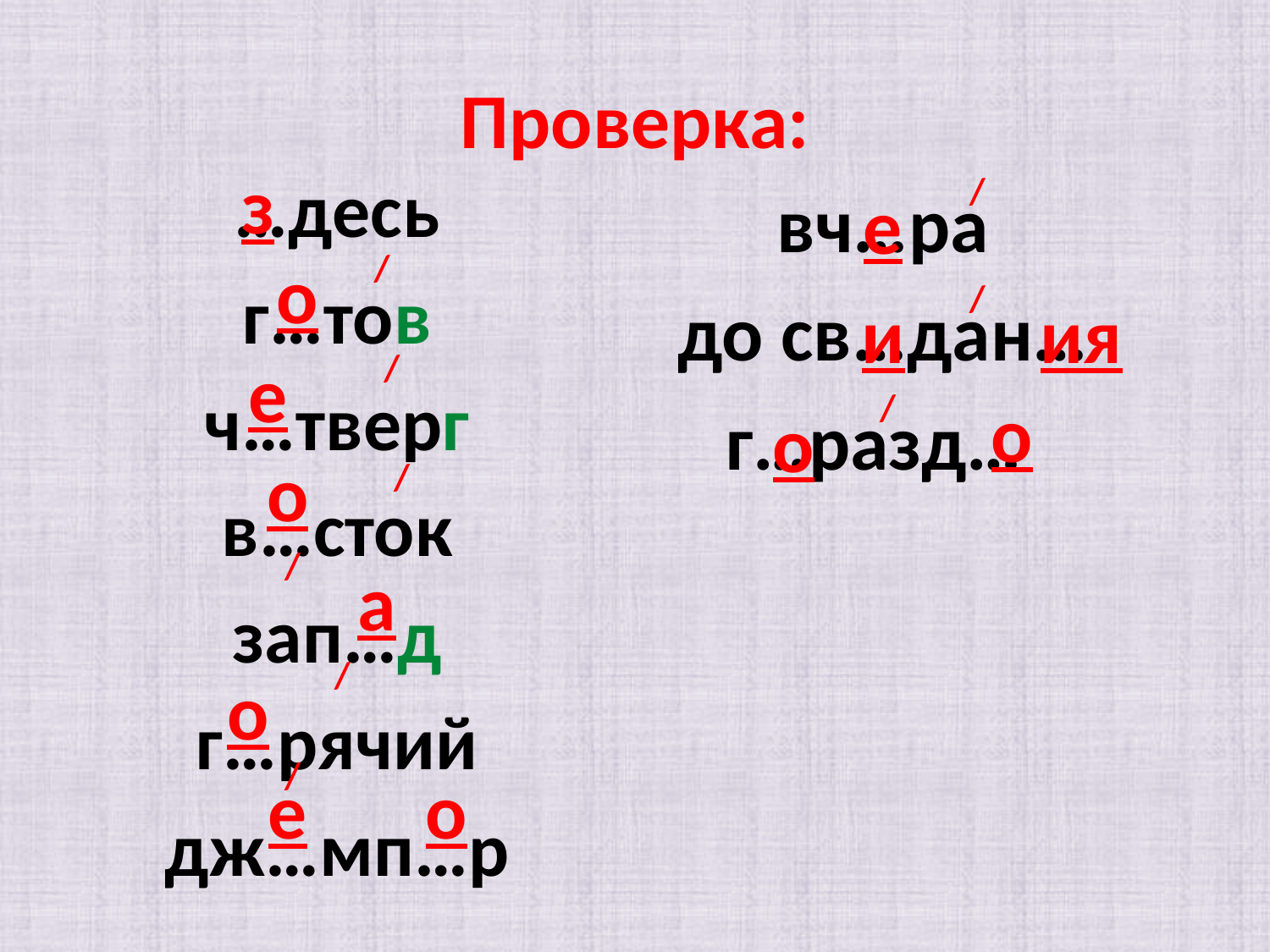

# Проверка:
…десь
г…тов
ч…тверг
в…сток
зап…д
г…рячий
дж…мп…р

з
/
вч…ра
до св…дан…
г…разд…

е
/
о
/
и
ия
/
е
/
о
о
о
/
/
а
/
о
/
е
о